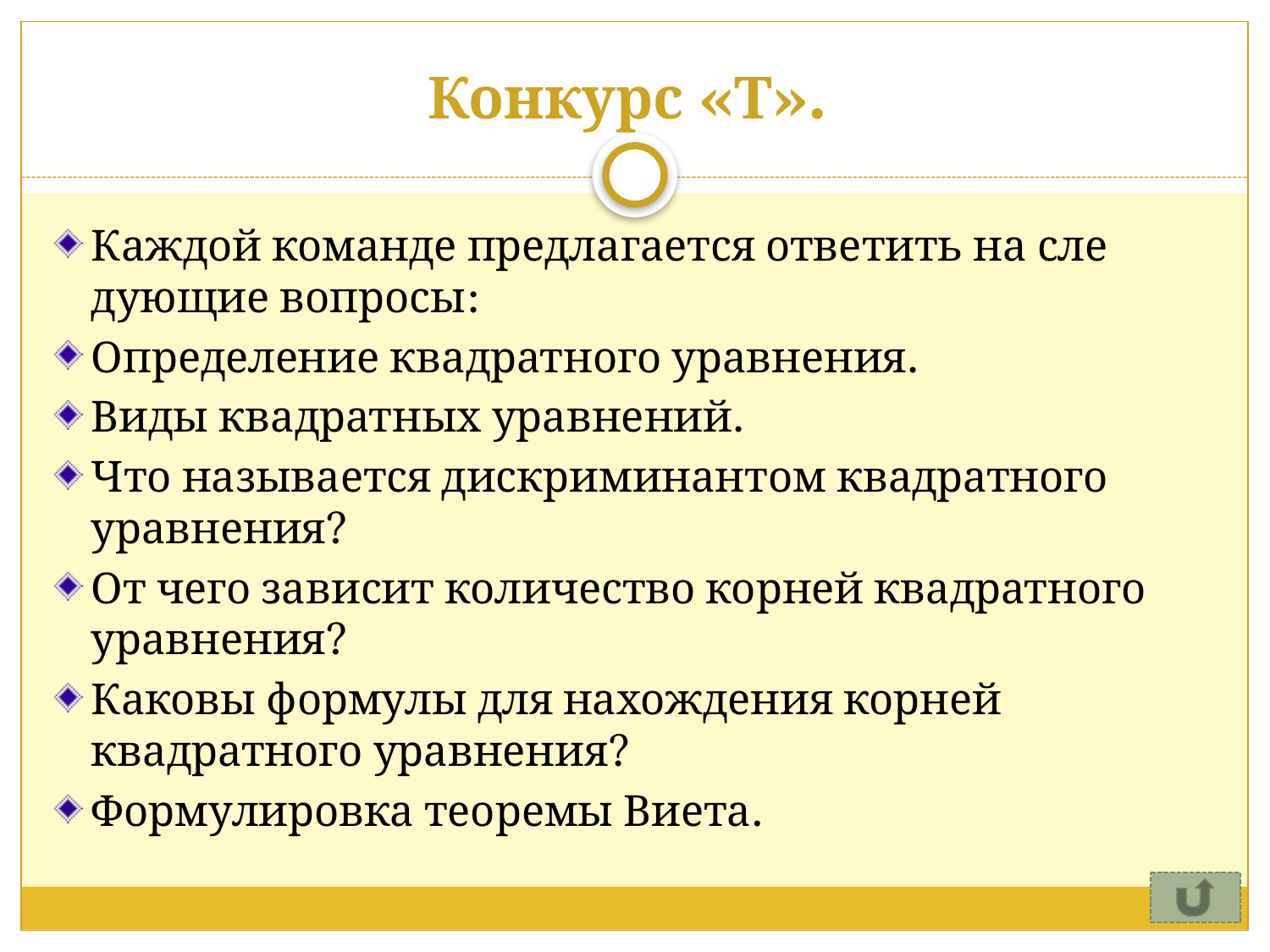

# Конкурс «Т».
Каждой команде предлагается ответить на сле­дующие вопросы:
Определение квадратного уравнения.
Виды квадратных уравнений.
Что называется дискриминантом квадратного уравнения?
От чего зависит количество корней квадратного уравнения?
Каковы формулы для нахождения корней квадратного урав­нения?
Формулировка теоремы Виета.